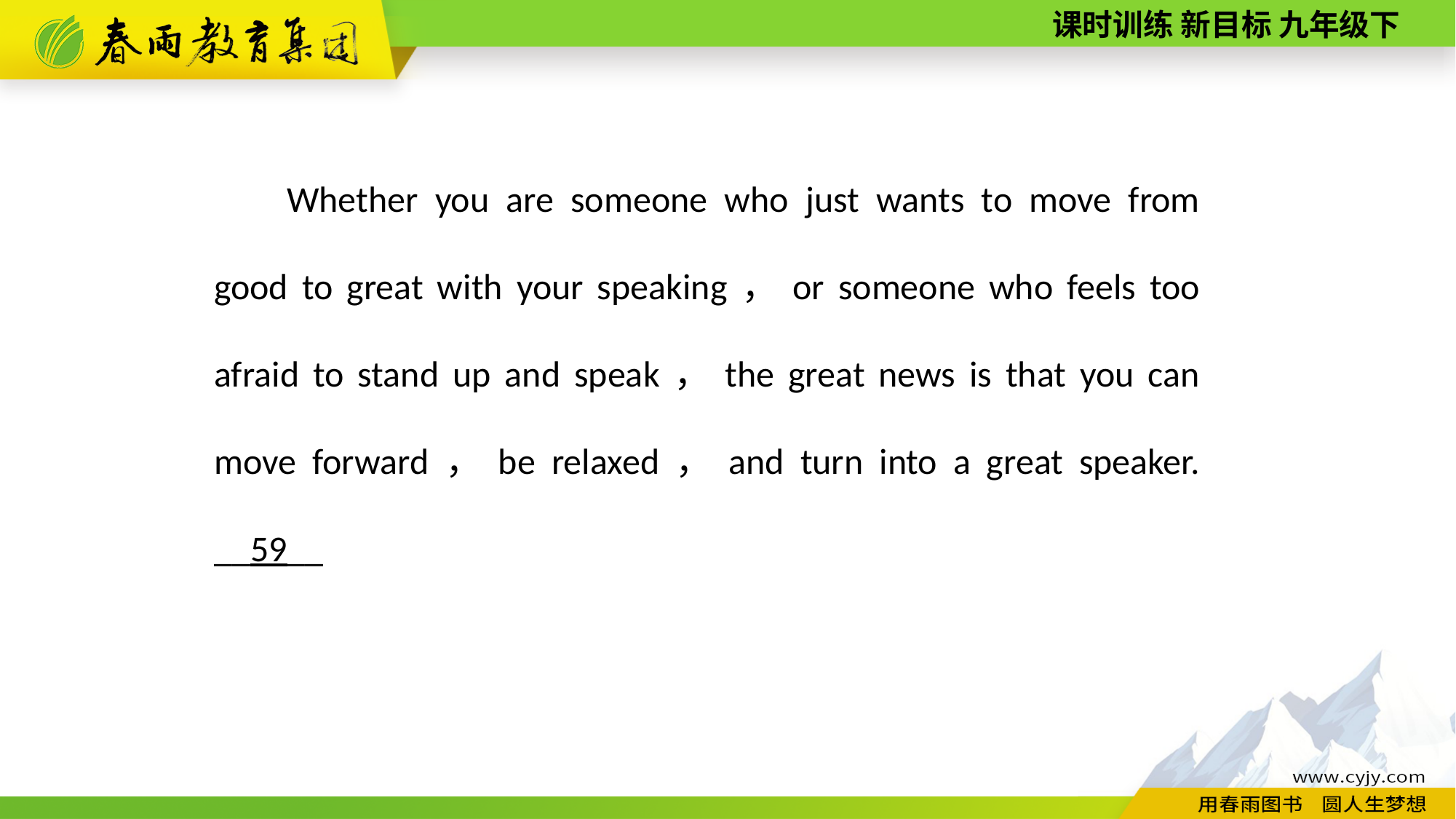

Whether you are someone who just wants to move from good to great with your speaking，or someone who feels too afraid to stand up and speak，the great news is that you can move forward，be relaxed，and turn into a great speaker. __59__